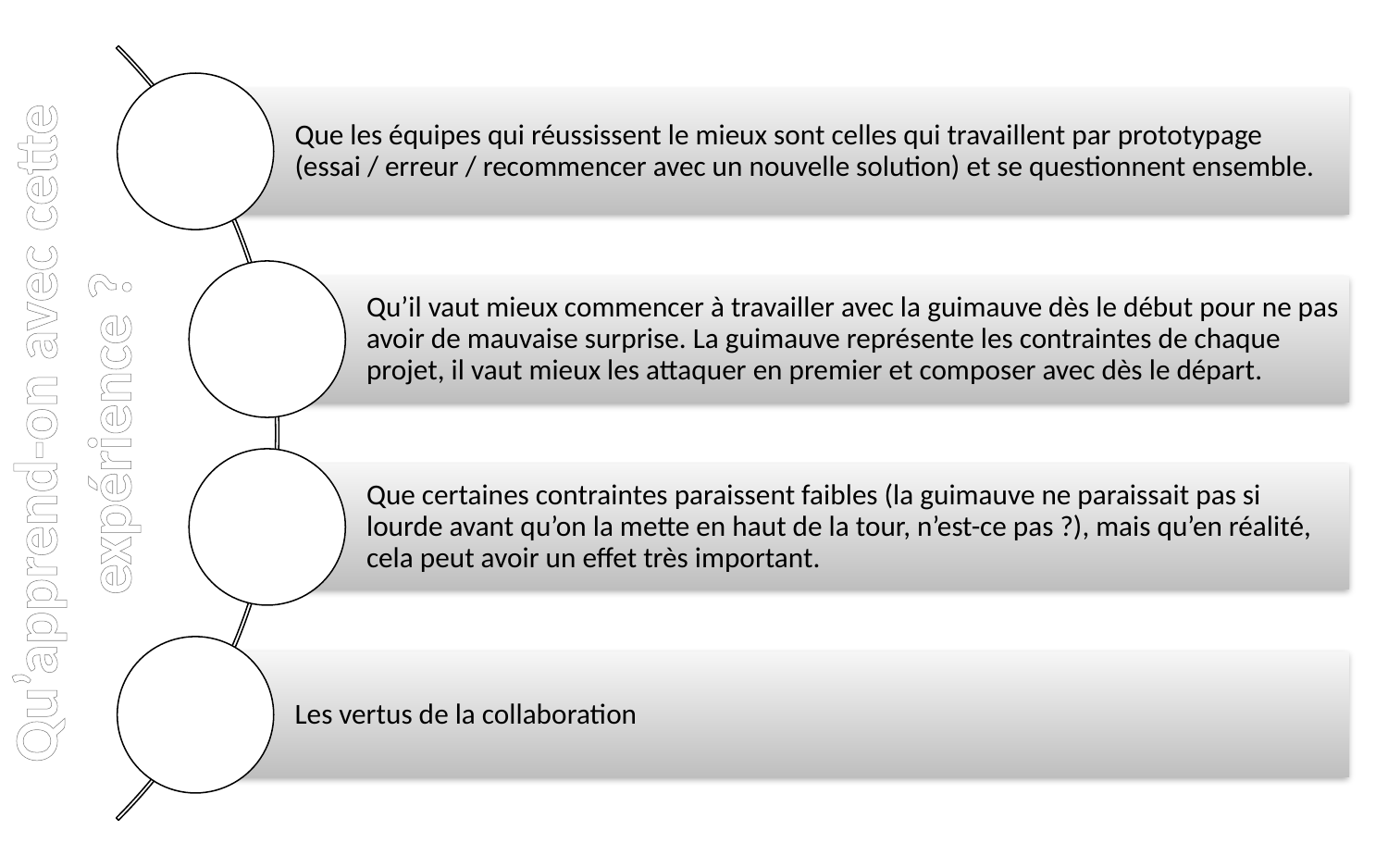

Que les équipes qui réussissent le mieux sont celles qui travaillent par prototypage (essai / erreur / recommencer avec un nouvelle solution) et se questionnent ensemble.
Qu’il vaut mieux commencer à travailler avec la guimauve dès le début pour ne pas avoir de mauvaise surprise. La guimauve représente les contraintes de chaque projet, il vaut mieux les attaquer en premier et composer avec dès le départ.
Que certaines contraintes paraissent faibles (la guimauve ne paraissait pas si lourde avant qu’on la mette en haut de la tour, n’est-ce pas ?), mais qu’en réalité, cela peut avoir un effet très important.
Les vertus de la collaboration
Qu’apprend-on avec cette expérience ?